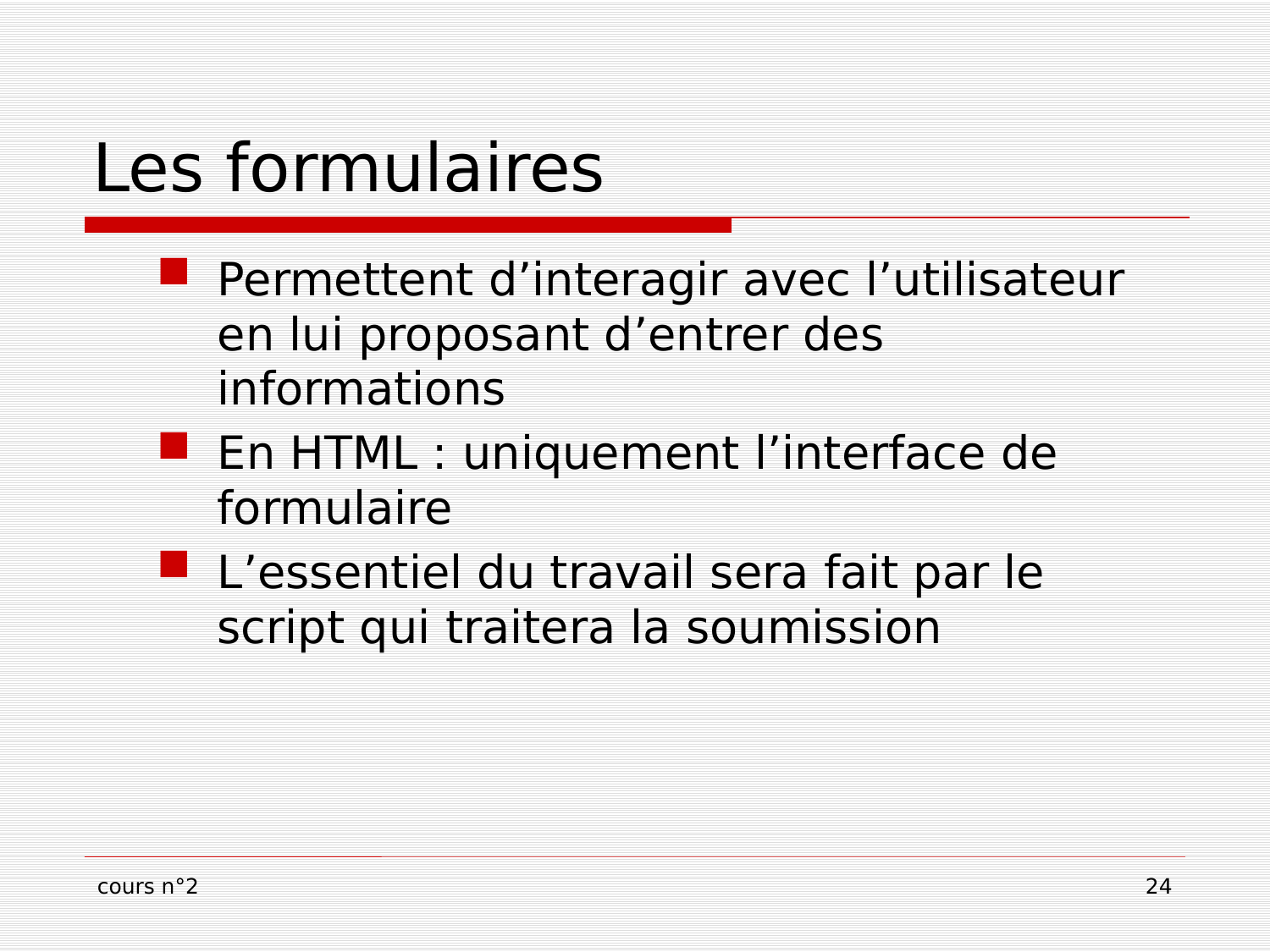

# Les formulaires
Permettent d’interagir avec l’utilisateur en lui proposant d’entrer des informations
En HTML : uniquement l’interface de formulaire
L’essentiel du travail sera fait par le script qui traitera la soumission
cours n°2
24